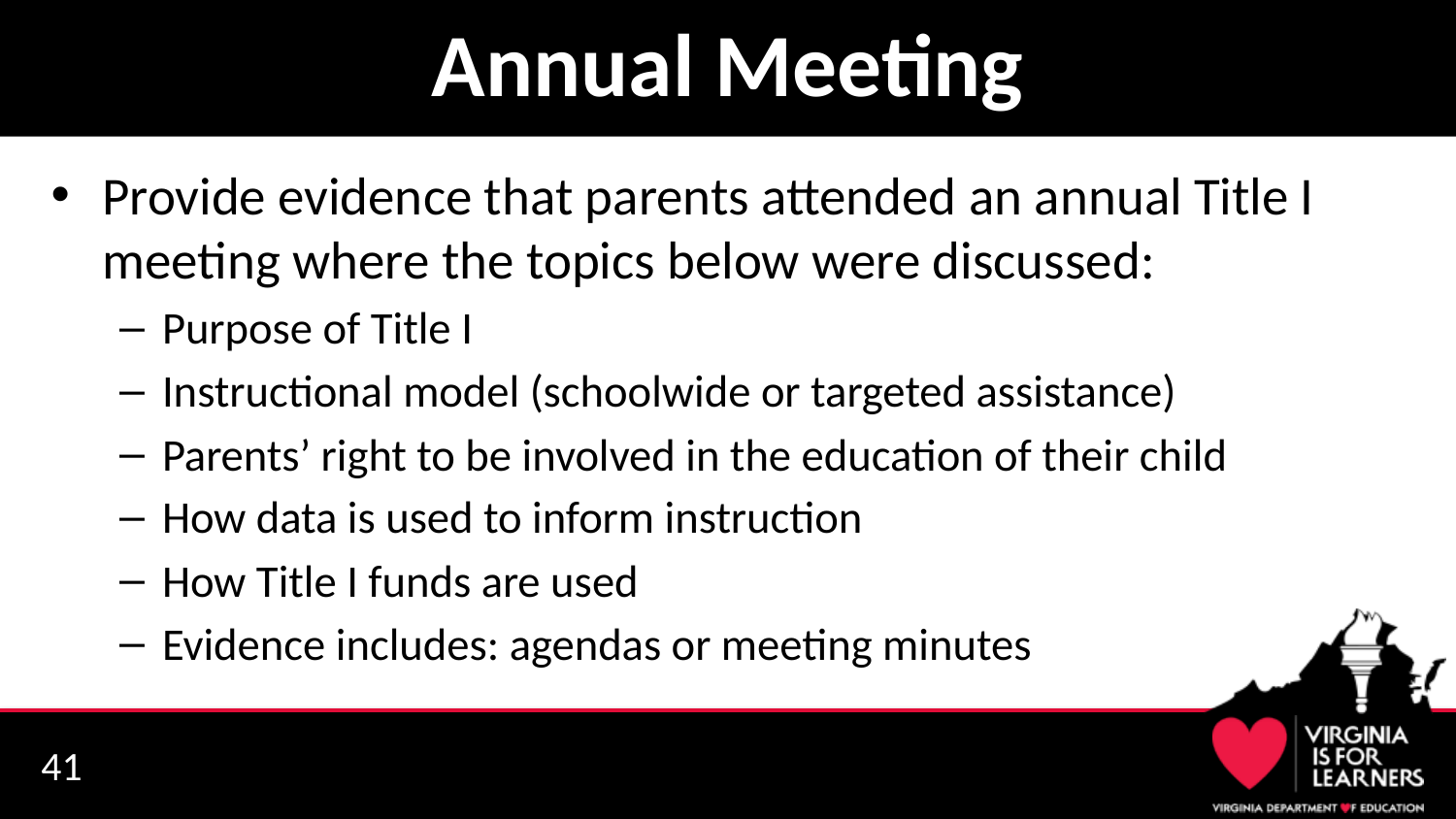

# Annual Meeting
Provide evidence that parents attended an annual Title I meeting where the topics below were discussed:
Purpose of Title I
Instructional model (schoolwide or targeted assistance)
Parents’ right to be involved in the education of their child
How data is used to inform instruction
How Title I funds are used
Evidence includes: agendas or meeting minutes